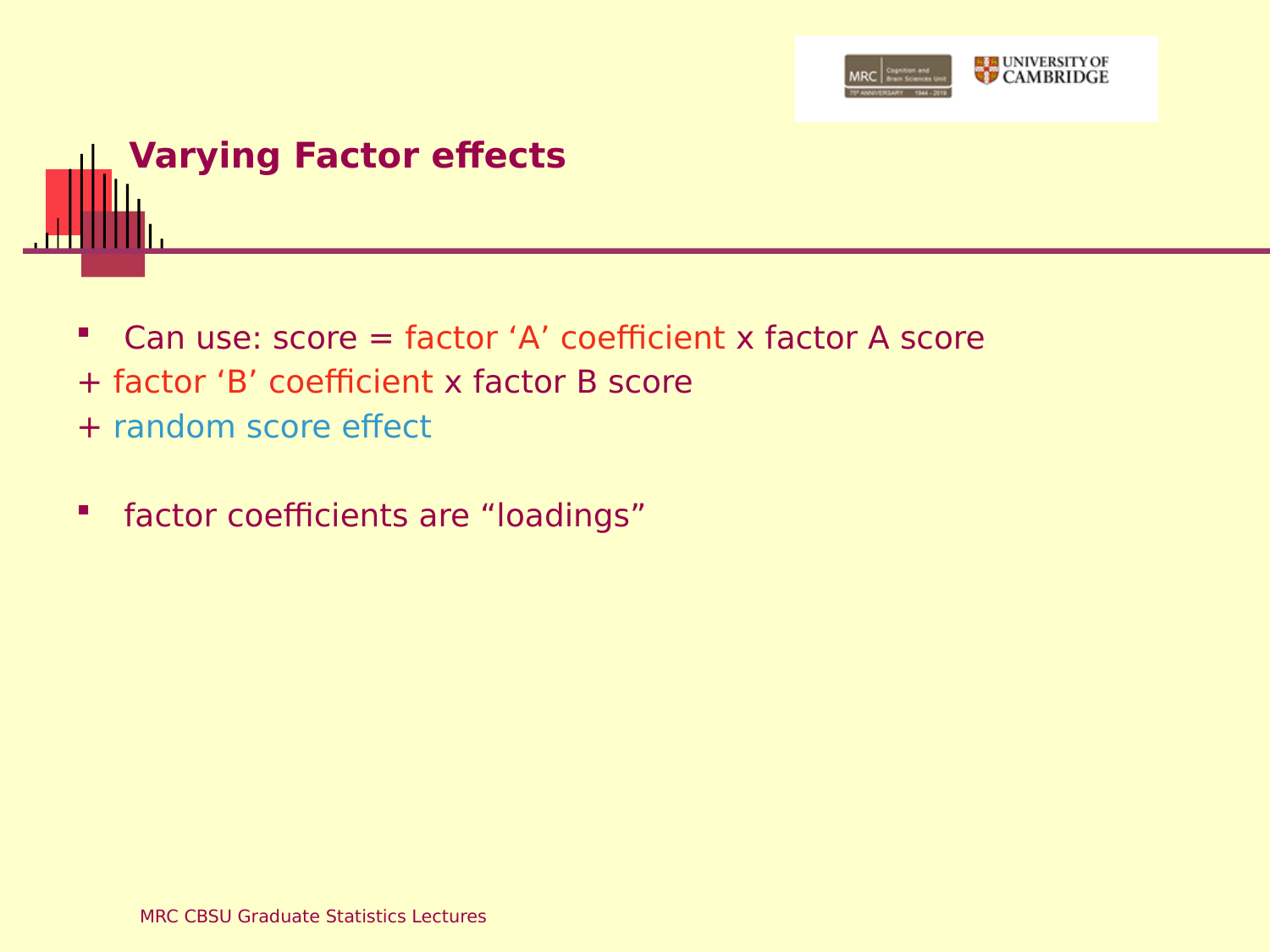

# Varying Factor effects

Can use: score = factor ‘A’ coefficient x factor A score
+ factor ‘B’ coefficient x factor B score
+ random score effect

factor coefficients are “loadings”

MRC CBSU Graduate Statistics Lectures